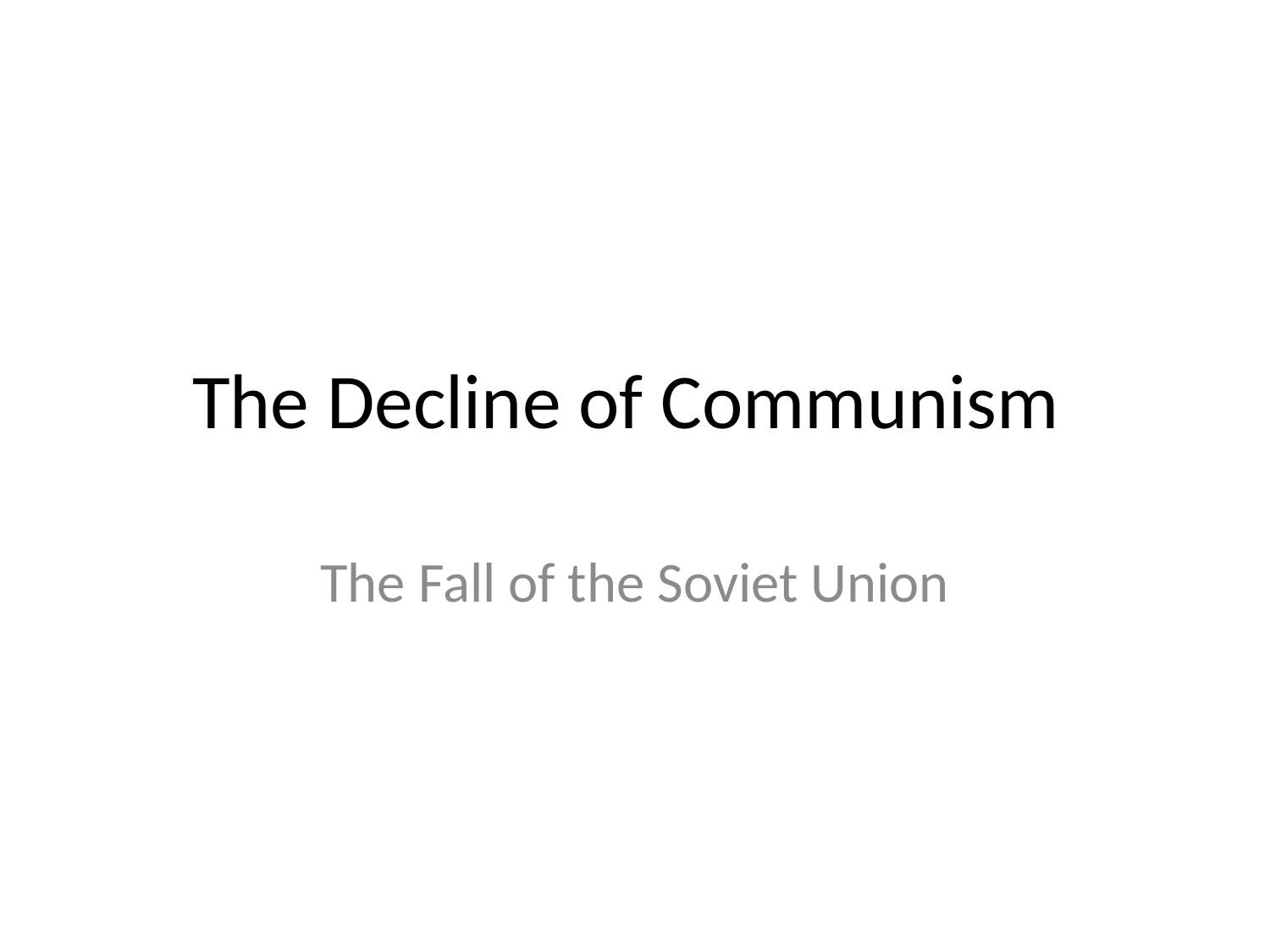

# The Decline of Communism
The Fall of the Soviet Union